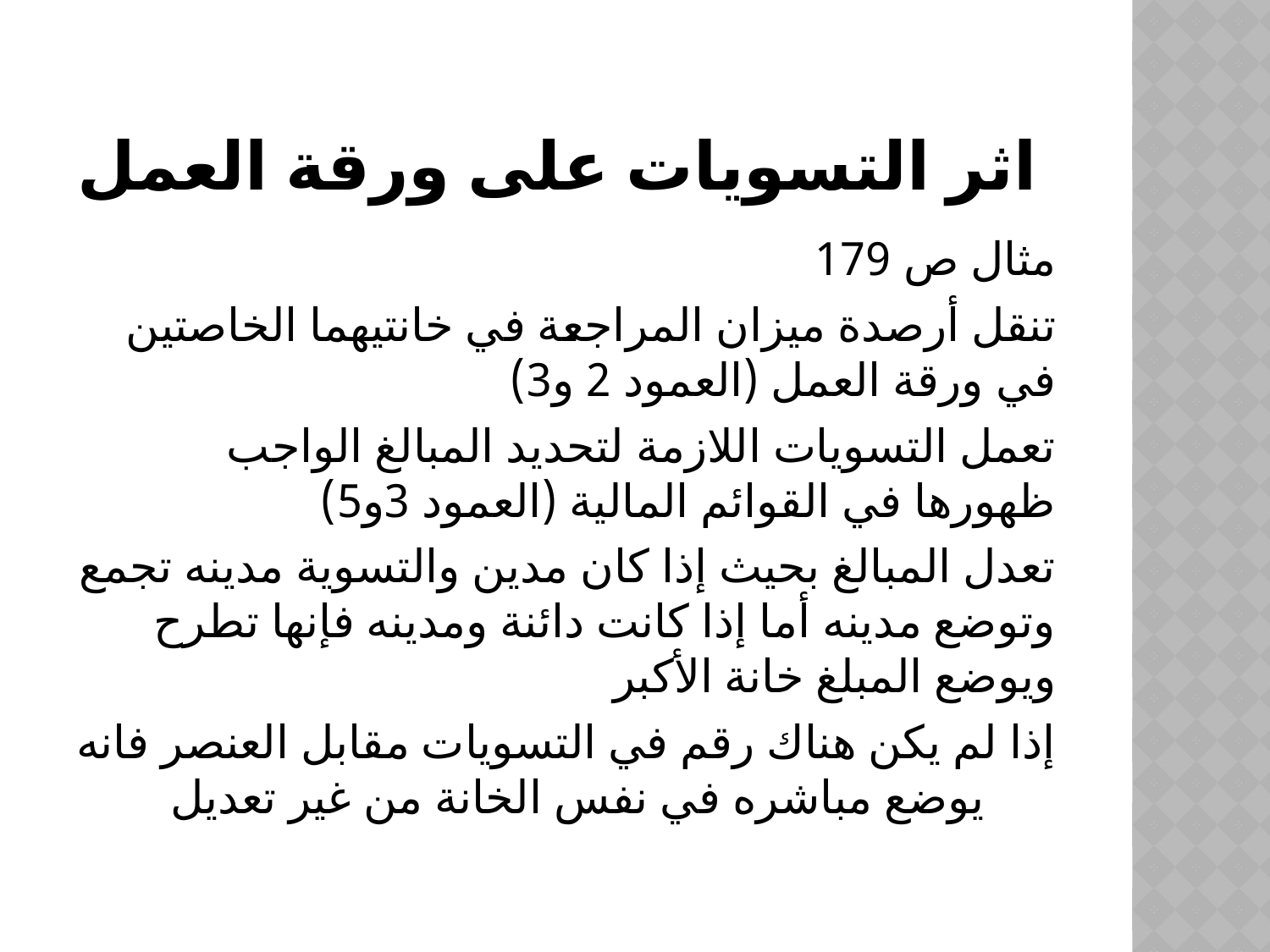

# اثر التسويات على ورقة العمل
مثال ص 179
تنقل أرصدة ميزان المراجعة في خانتيهما الخاصتين في ورقة العمل (العمود 2 و3)
تعمل التسويات اللازمة لتحديد المبالغ الواجب ظهورها في القوائم المالية (العمود 3و5)
تعدل المبالغ بحيث إذا كان مدين والتسوية مدينه تجمع وتوضع مدينه أما إذا كانت دائنة ومدينه فإنها تطرح ويوضع المبلغ خانة الأكبر
إذا لم يكن هناك رقم في التسويات مقابل العنصر فانه يوضع مباشره في نفس الخانة من غير تعديل